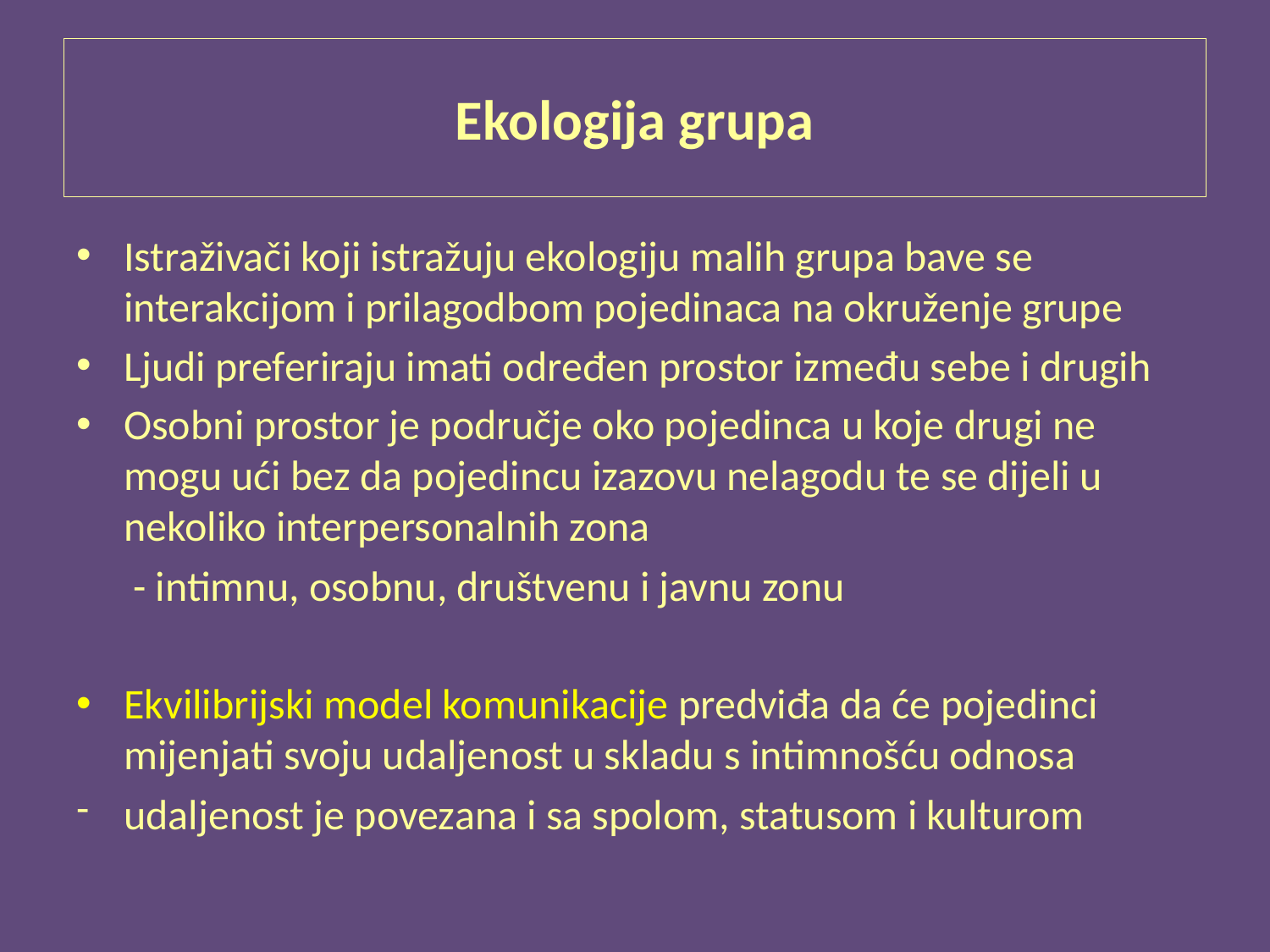

# Ekologija grupa
Istraživači koji istražuju ekologiju malih grupa bave se interakcijom i prilagodbom pojedinaca na okruženje grupe
Ljudi preferiraju imati određen prostor između sebe i drugih
Osobni prostor je područje oko pojedinca u koje drugi ne mogu ući bez da pojedincu izazovu nelagodu te se dijeli u nekoliko interpersonalnih zona
      - intimnu, osobnu, društvenu i javnu zonu

Ekvilibrijski model komunikacije predviđa da će pojedinci mijenjati svoju udaljenost u skladu s intimnošću odnosa
udaljenost je povezana i sa spolom, statusom i kulturom